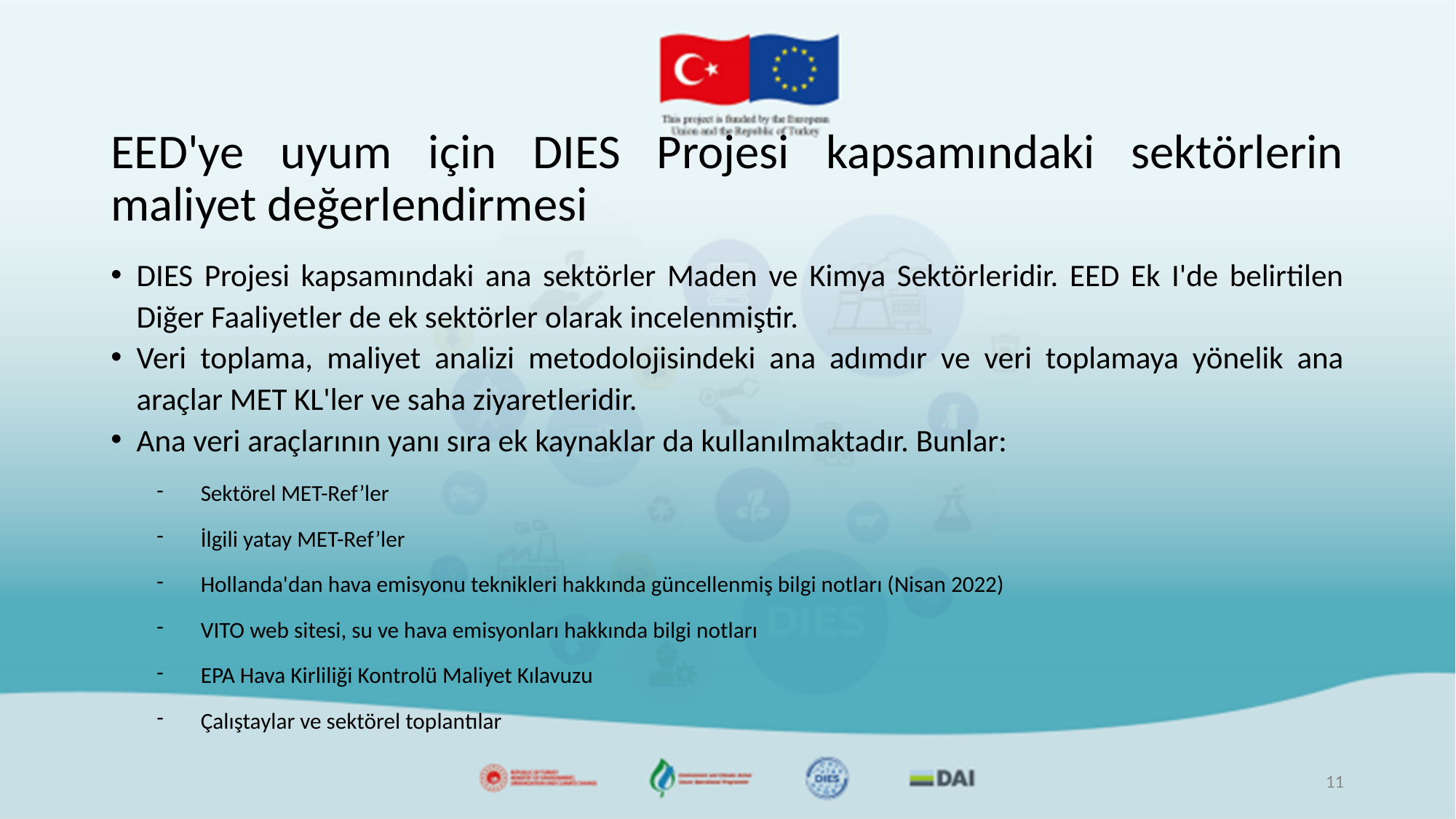

# EED'ye uyum için DIES Projesi kapsamındaki sektörlerin maliyet değerlendirmesi
DIES Projesi kapsamındaki ana sektörler Maden ve Kimya Sektörleridir. EED Ek I'de belirtilen Diğer Faaliyetler de ek sektörler olarak incelenmiştir.
Veri toplama, maliyet analizi metodolojisindeki ana adımdır ve veri toplamaya yönelik ana araçlar MET KL'ler ve saha ziyaretleridir.
Ana veri araçlarının yanı sıra ek kaynaklar da kullanılmaktadır. Bunlar:
Sektörel MET-Ref’ler
İlgili yatay MET-Ref’ler
Hollanda'dan hava emisyonu teknikleri hakkında güncellenmiş bilgi notları (Nisan 2022)
VITO web sitesi, su ve hava emisyonları hakkında bilgi notları
EPA Hava Kirliliği Kontrolü Maliyet Kılavuzu
Çalıştaylar ve sektörel toplantılar
11